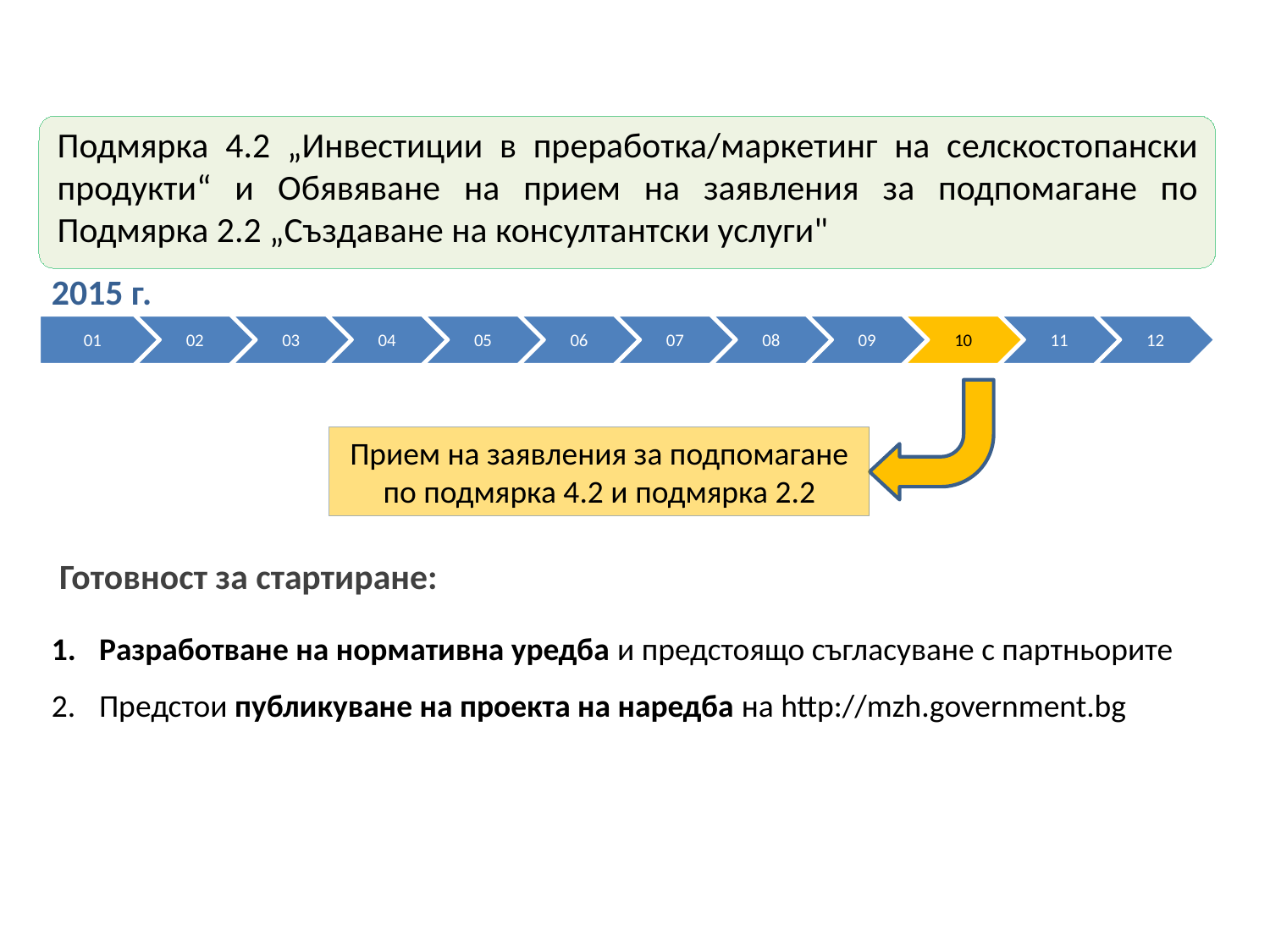

Подмярка 4.2 „Инвестиции в преработка/маркетинг на селскостопански продукти“ и Обявяване на прием на заявления за подпомагане по Подмярка 2.2 „Създаване на консултантски услуги"

2015 г.
01

02

03

04

05

06

07

08

09

10

11

12

Прием на заявления за подпомагане по подмярка 4.2 и подмярка 2.2
 Готовност за стартиране:
Разработване на нормативна уредба и предстоящо съгласуване с партньорите
Предстои публикуване на проекта на наредба на http://mzh.government.bg